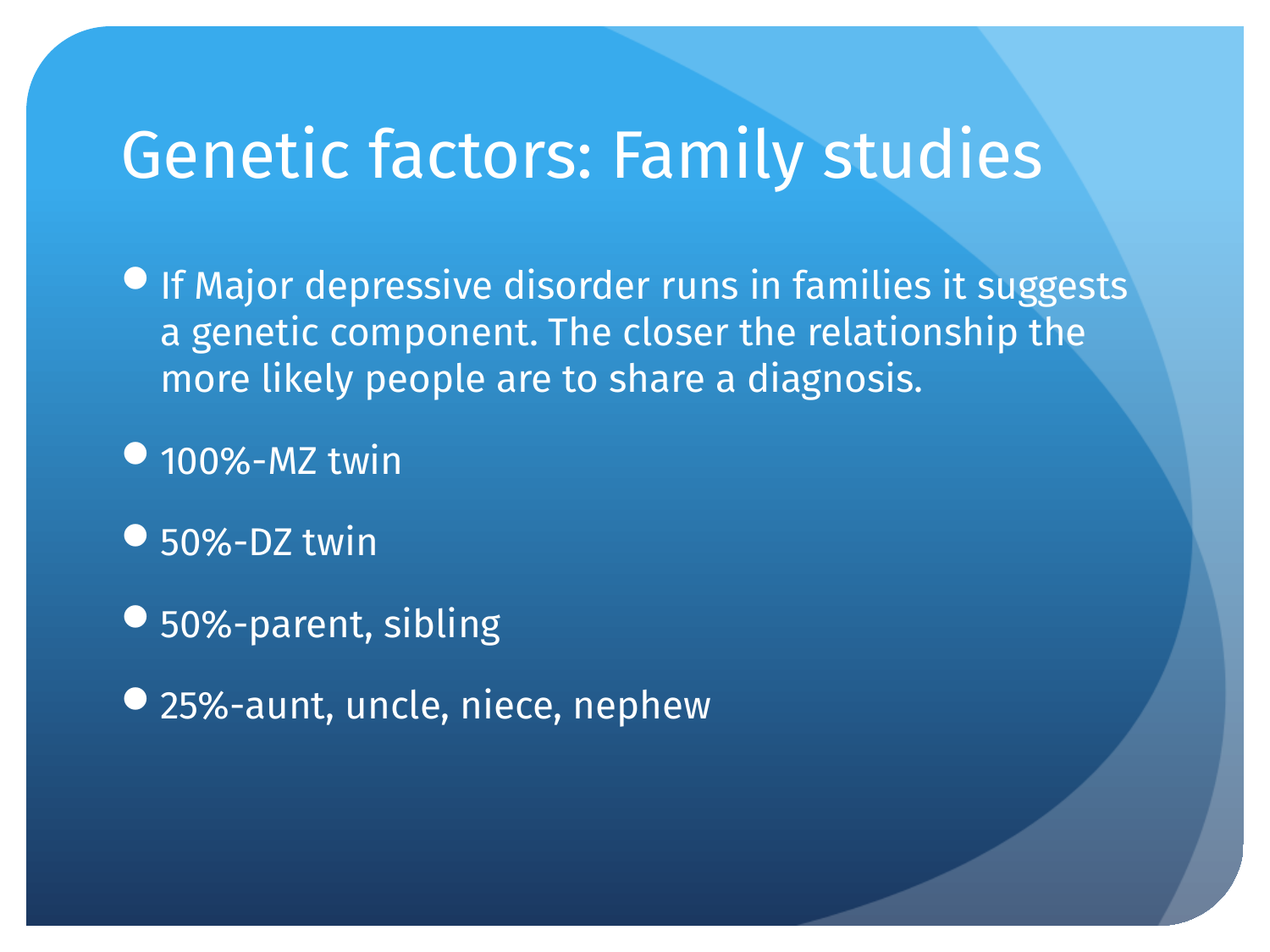

# Genetic factors: Family studies
If Major depressive disorder runs in families it suggests a genetic component. The closer the relationship the more likely people are to share a diagnosis.
100%-MZ twin
50%-DZ twin
50%-parent, sibling
25%-aunt, uncle, niece, nephew